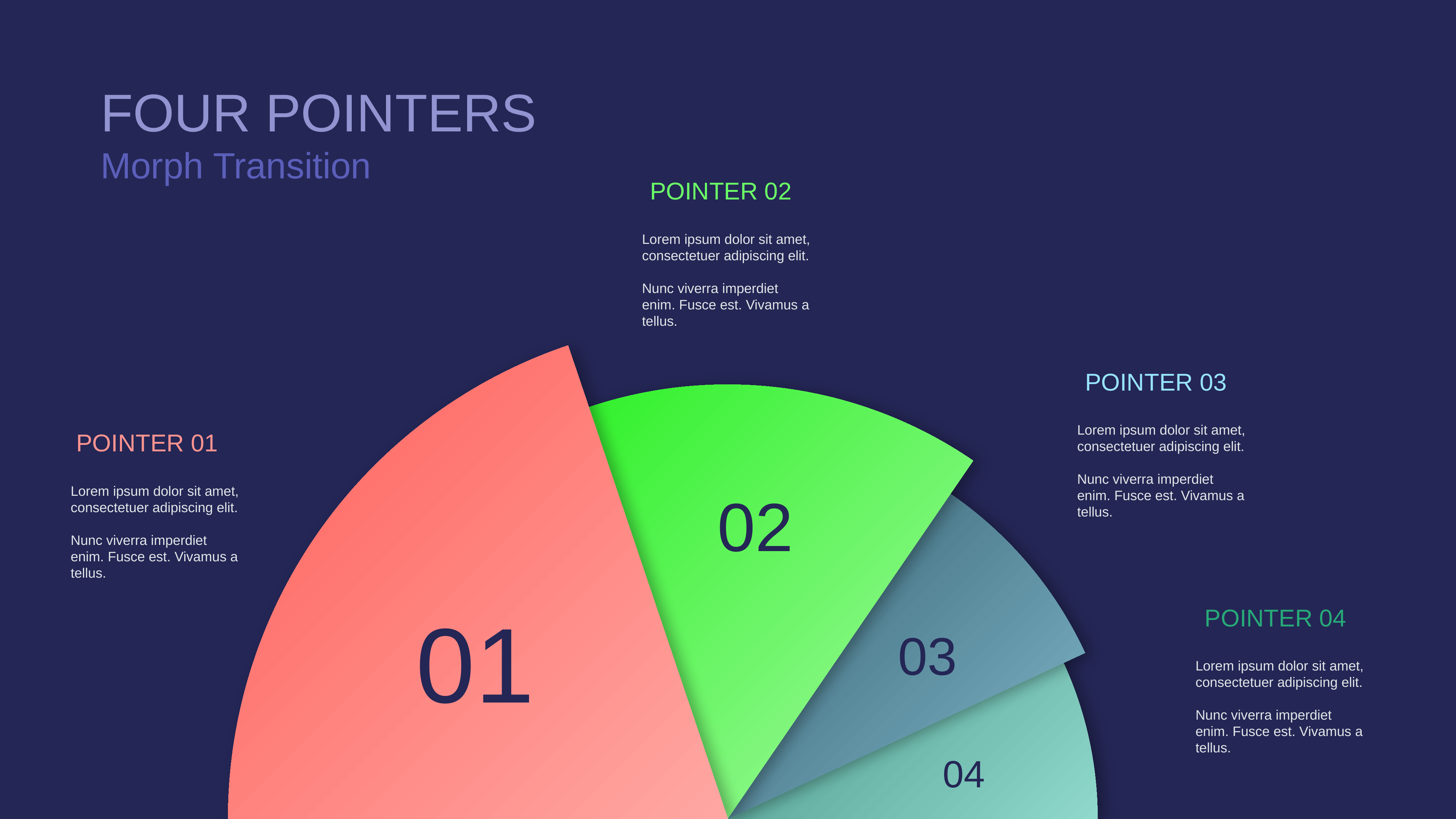

FOUR POINTERS
Morph Transition
POINTER 02
Lorem ipsum dolor sit amet, consectetuer adipiscing elit.

Nunc viverra imperdiet enim. Fusce est. Vivamus a tellus.

01
POINTER 03

02
Lorem ipsum dolor sit amet, consectetuer adipiscing elit.

Nunc viverra imperdiet enim. Fusce est. Vivamus a tellus.

POINTER 01

03

04
Lorem ipsum dolor sit amet, consectetuer adipiscing elit.

Nunc viverra imperdiet enim. Fusce est. Vivamus a tellus.

POINTER 04
Lorem ipsum dolor sit amet, consectetuer adipiscing elit.

Nunc viverra imperdiet enim. Fusce est. Vivamus a tellus.